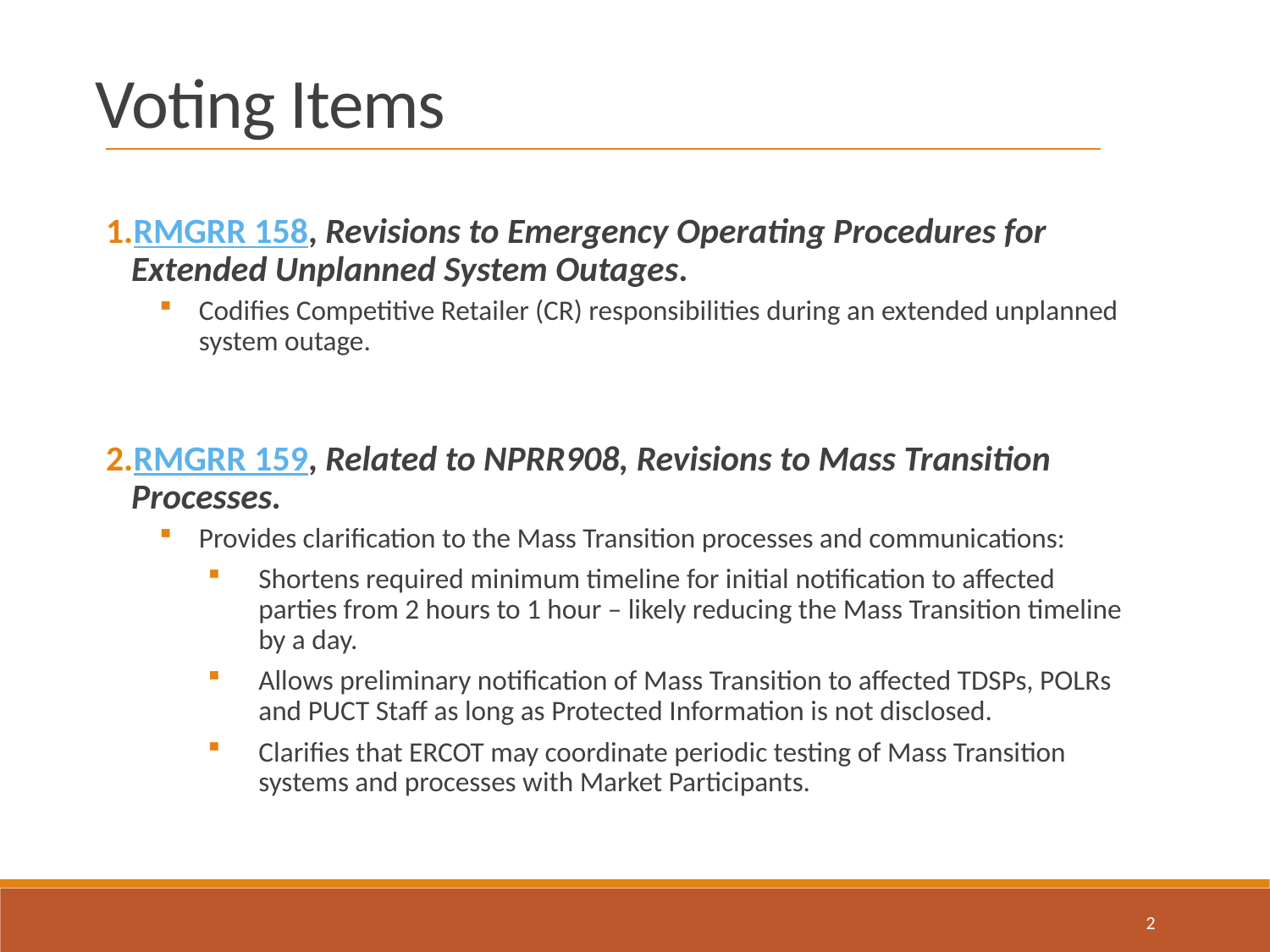

Voting Items

RMGRR 158, Revisions to Emergency Operating Procedures for Extended Unplanned System Outages.
Codifies Competitive Retailer (CR) responsibilities during an extended unplanned system outage.

RMGRR 159, Related to NPRR908, Revisions to Mass Transition Processes.
Provides clarification to the Mass Transition processes and communications:
Shortens required minimum timeline for initial notification to affected parties from 2 hours to 1 hour – likely reducing the Mass Transition timeline by a day.
Allows preliminary notification of Mass Transition to affected TDSPs, POLRs and PUCT Staff as long as Protected Information is not disclosed.
Clarifies that ERCOT may coordinate periodic testing of Mass Transition systems and processes with Market Participants.
2